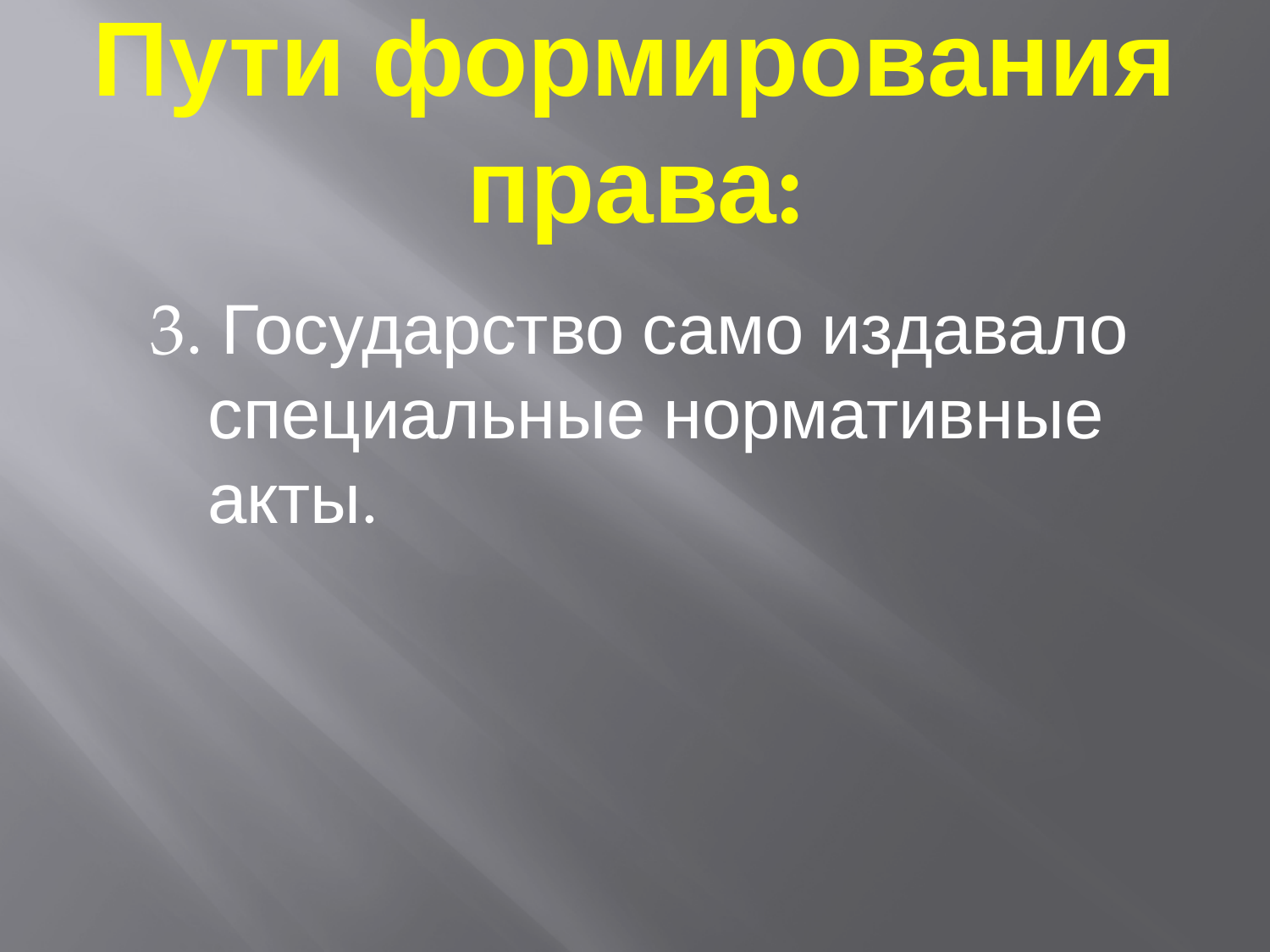

# Пути формирования права:
3. Государство само издавало специальные нормативные акты.